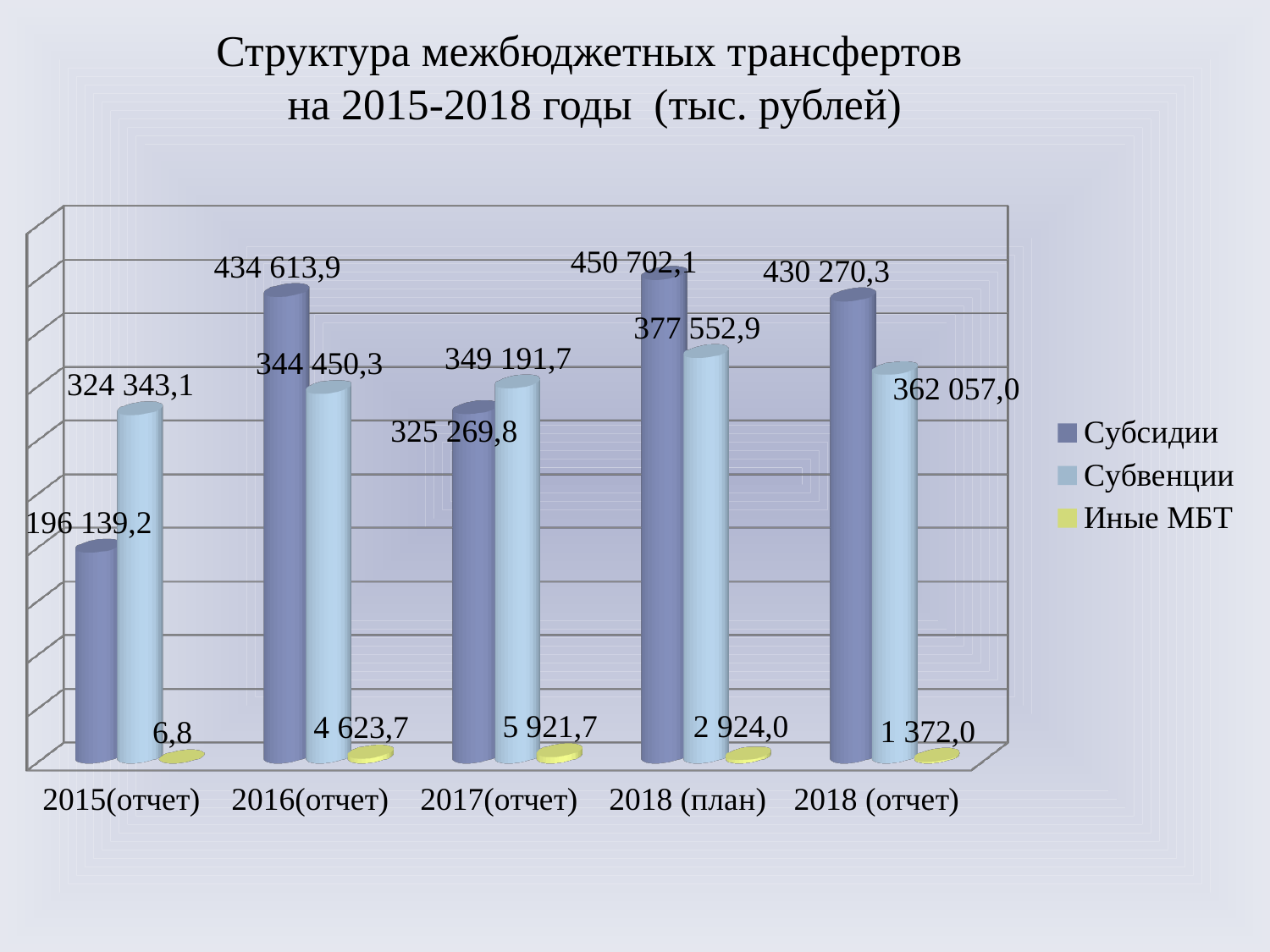

# Структура межбюджетных трансфертов на 2015-2018 годы  (тыс. рублей)

[unsupported chart]